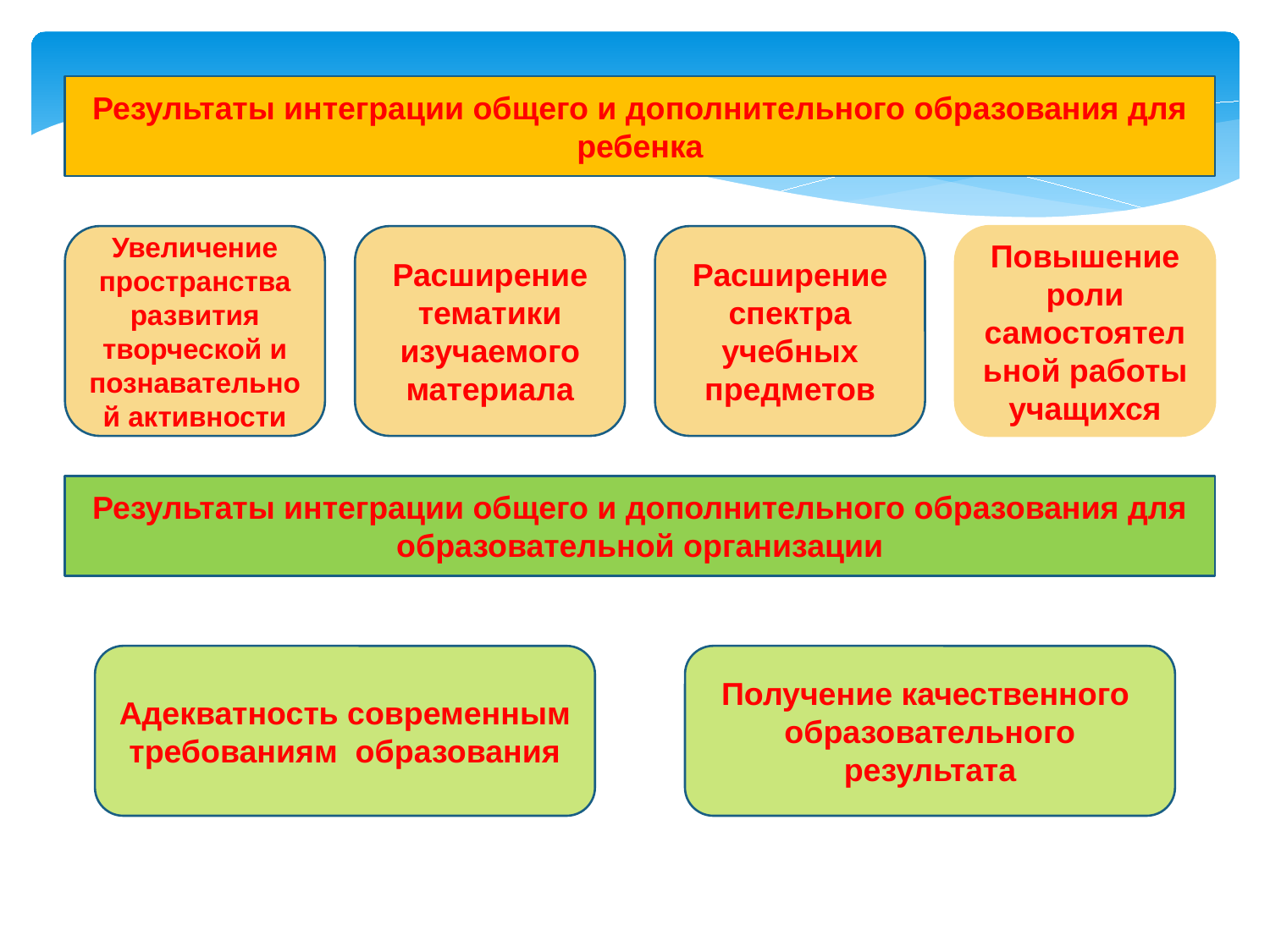

Результаты интеграции общего и дополнительного образования для ребенка
Увеличение пространства развития творческой и познавательной активности
Расширение тематики изучаемого материала
Расширение спектра учебных предметов
Повышение роли самостоятельной работы учащихся
Результаты интеграции общего и дополнительного образования для образовательной организации
Адекватность современным требованиям  образования
Получение качественного  образовательного результата